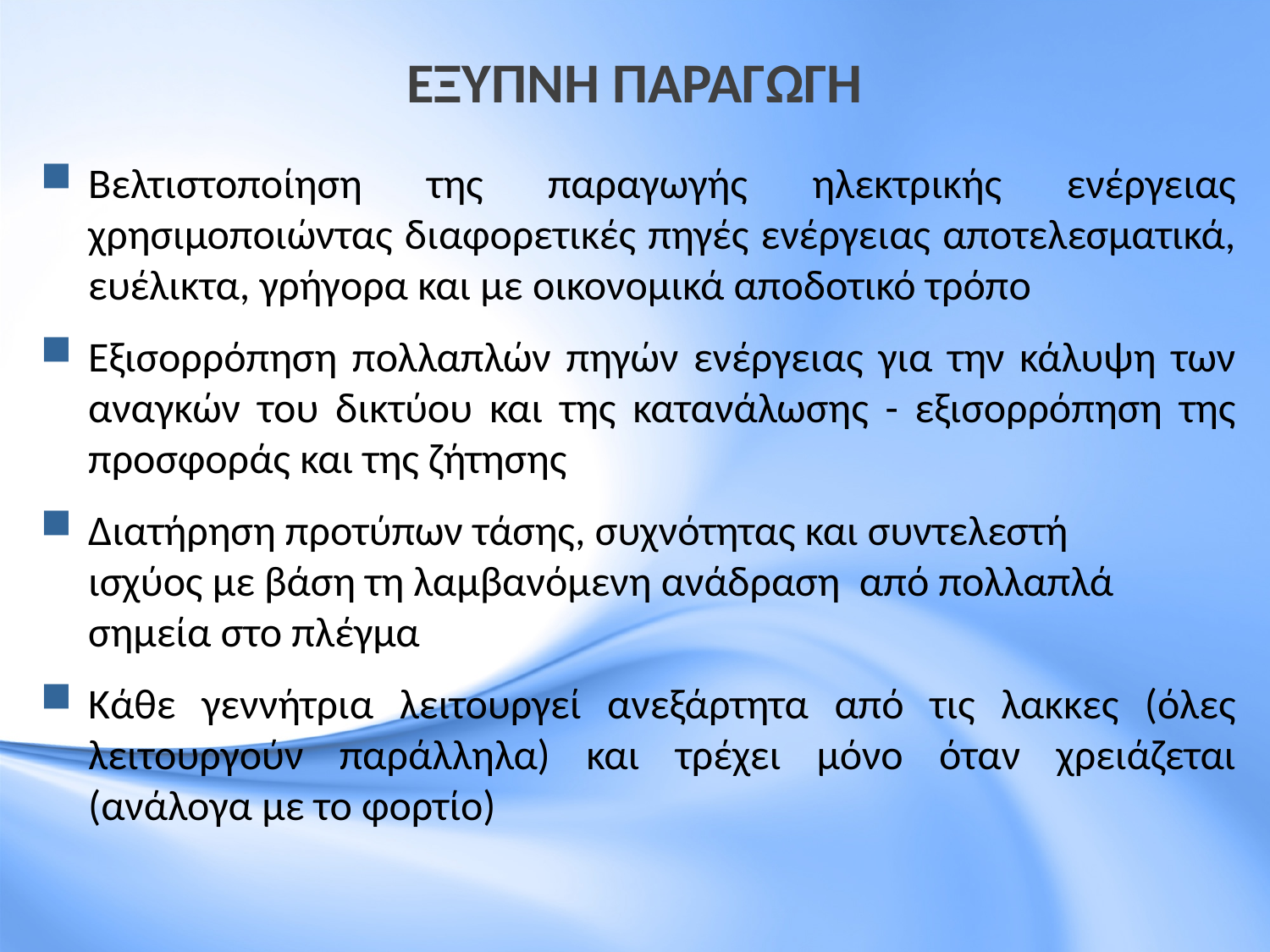

# ΕΞΥΠΝΗ ΠΑΡΑΓΩΓΗ
Βελτιστοποίηση της παραγωγής ηλεκτρικής ενέργειας χρησιμοποιώντας διαφορετικές πηγές ενέργειας αποτελεσματικά, ευέλικτα, γρήγορα και με οικονομικά αποδοτικό τρόπο
Εξισορρόπηση πολλαπλών πηγών ενέργειας για την κάλυψη των αναγκών του δικτύου και της κατανάλωσης - εξισορρόπηση της προσφοράς και της ζήτησης
Διατήρηση προτύπων τάσης, συχνότητας και συντελεστή ισχύος με βάση τη λαμβανόμενη ανάδραση  από πολλαπλά σημεία στο πλέγμα
Κάθε γεννήτρια λειτουργεί ανεξάρτητα από τις λακκες (όλες λειτουργούν παράλληλα) και τρέχει μόνο όταν χρειάζεται (ανάλογα με το φορτίο)